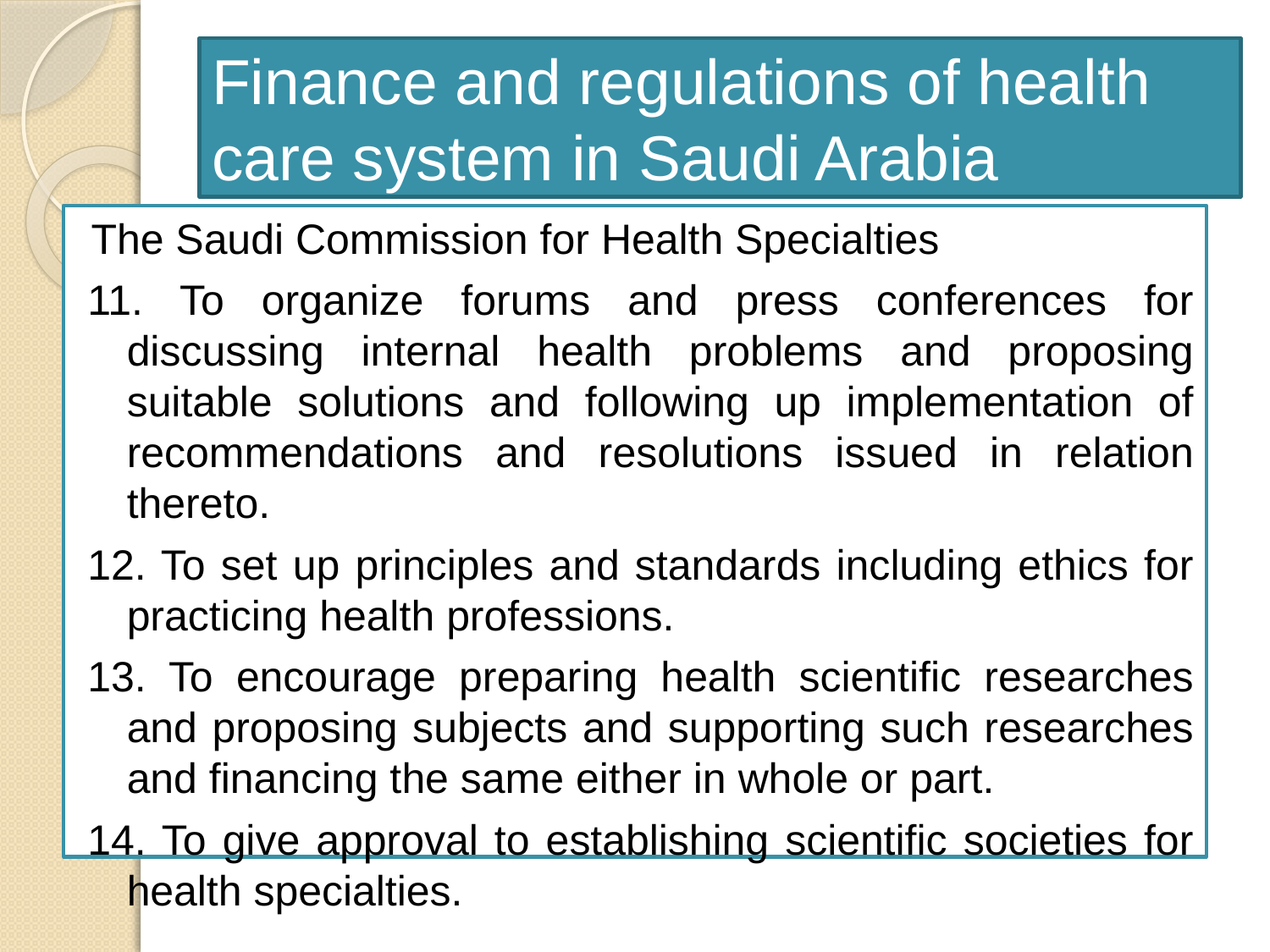

# Finance and regulations of health care system in Saudi Arabia
The Saudi Commission for Health Specialties
11. To organize forums and press conferences for discussing internal health problems and proposing suitable solutions and following up implementation of recommendations and resolutions issued in relation thereto.
12. To set up principles and standards including ethics for practicing health professions.
13. To encourage preparing health scientific researches and proposing subjects and supporting such researches and financing the same either in whole or part.
14. To give approval to establishing scientific societies for health specialties.